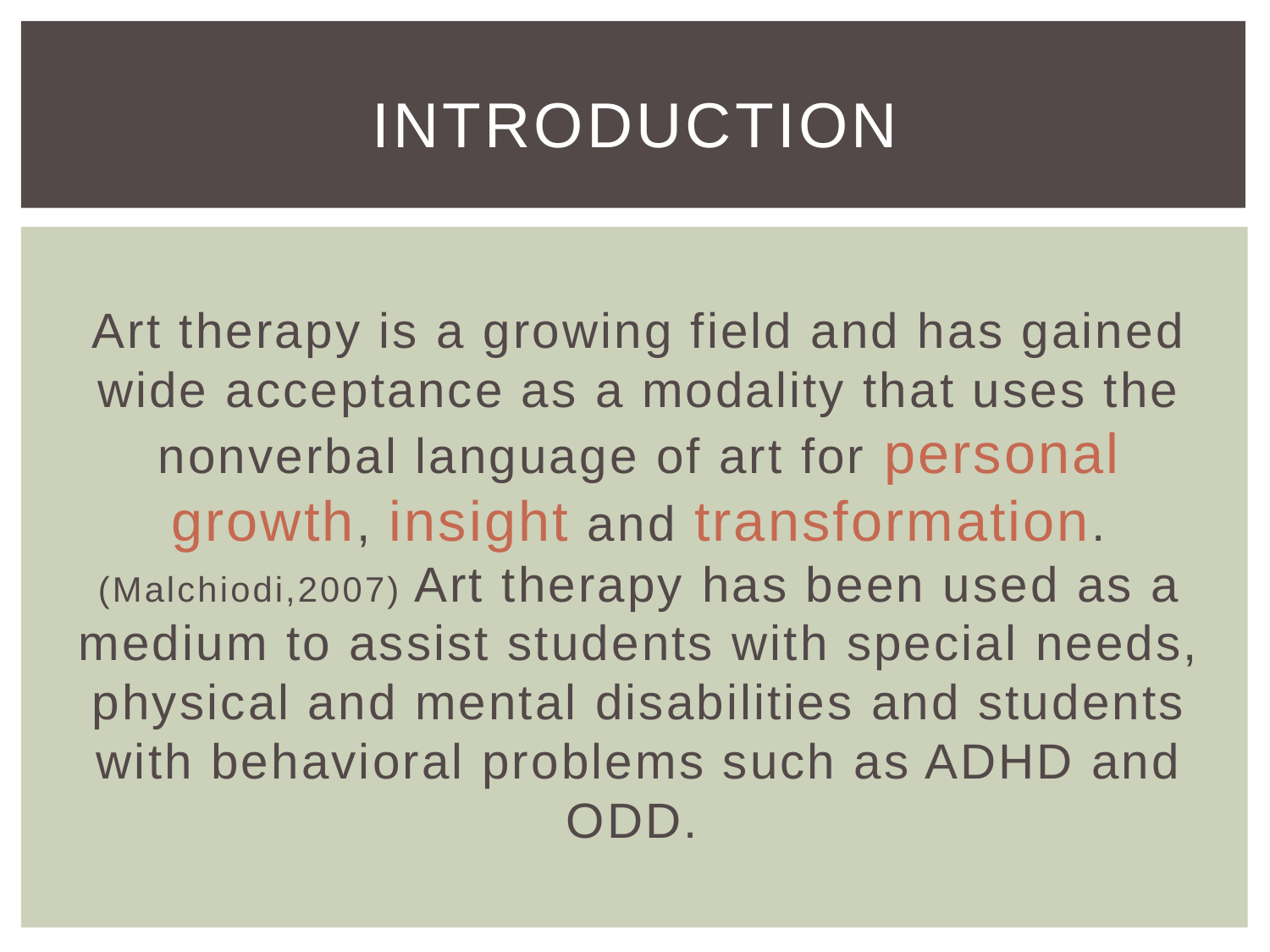

# introduction

Art therapy is a growing field and has gained wide acceptance as a modality that uses the nonverbal language of art for personal growth, insight and transformation. (Malchiodi,2007) Art therapy has been used as a medium to assist students with special needs, physical and mental disabilities and students with behavioral problems such as ADHD and ODD.